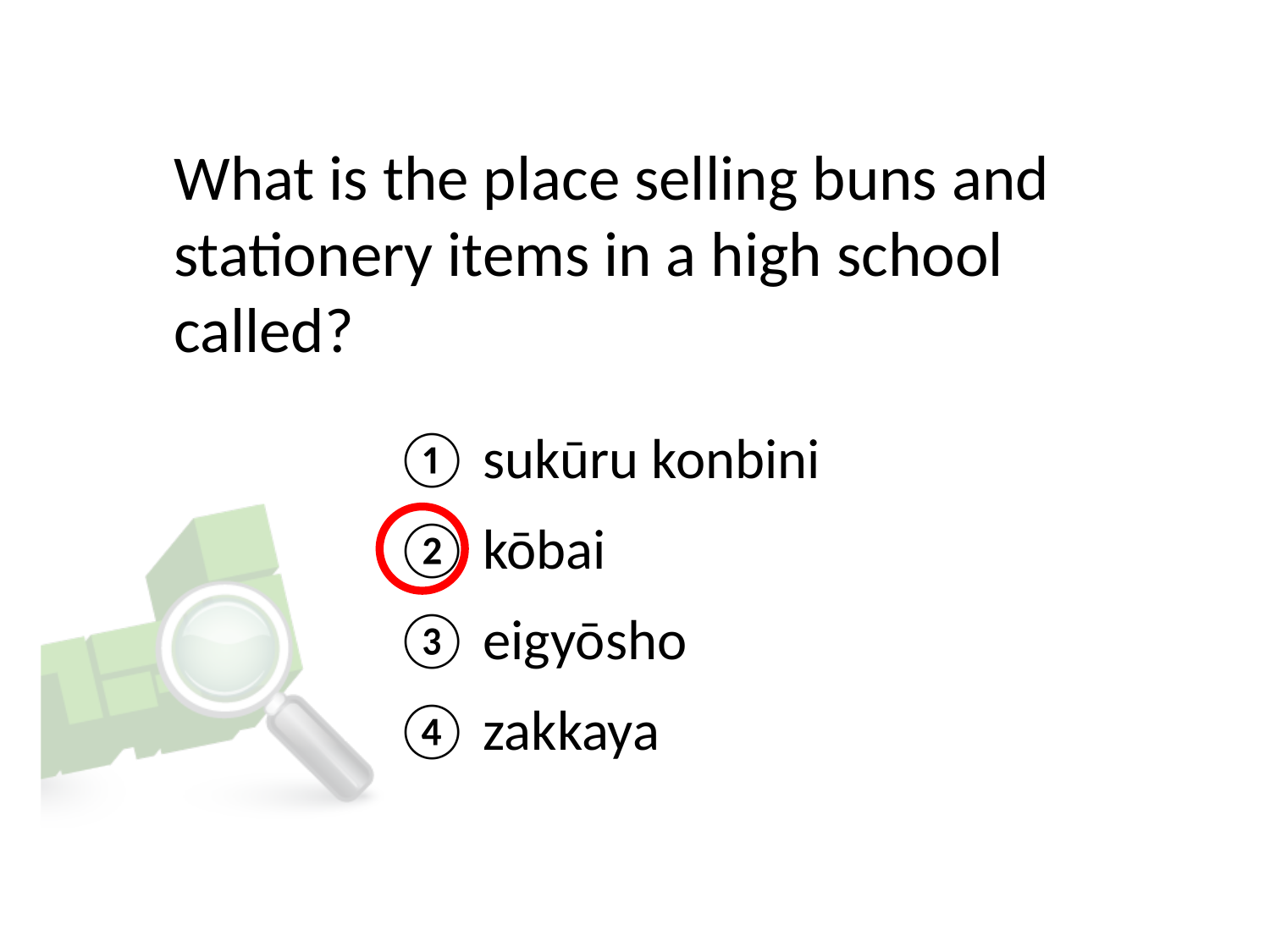

# What is the place selling buns and stationery items in a high school called?
① sukūru konbini
② kōbai
③ eigyōsho
④ zakkaya